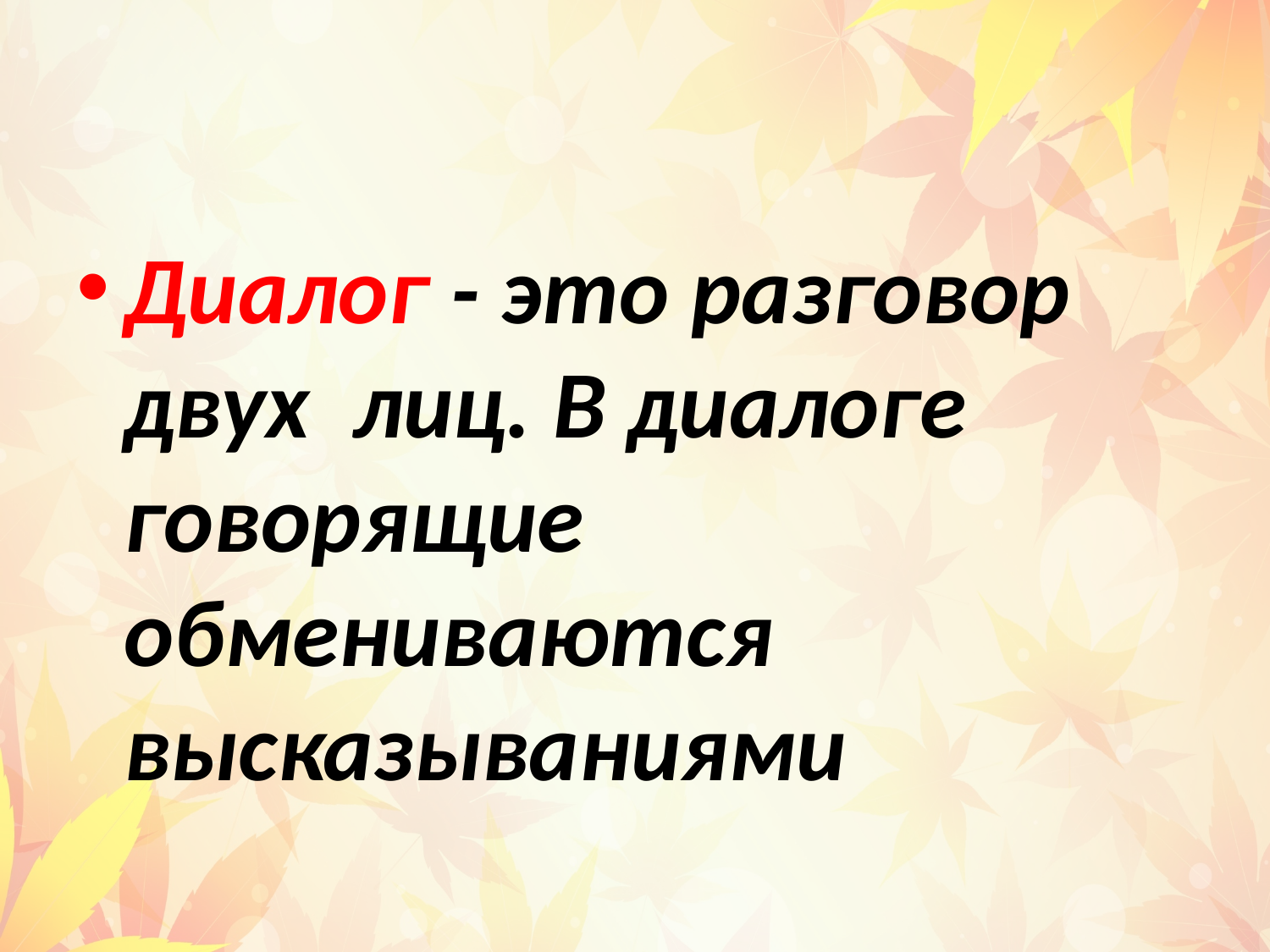

#
Диалог - это разговор двух  лиц. В диалоге говорящие обмениваются высказываниями